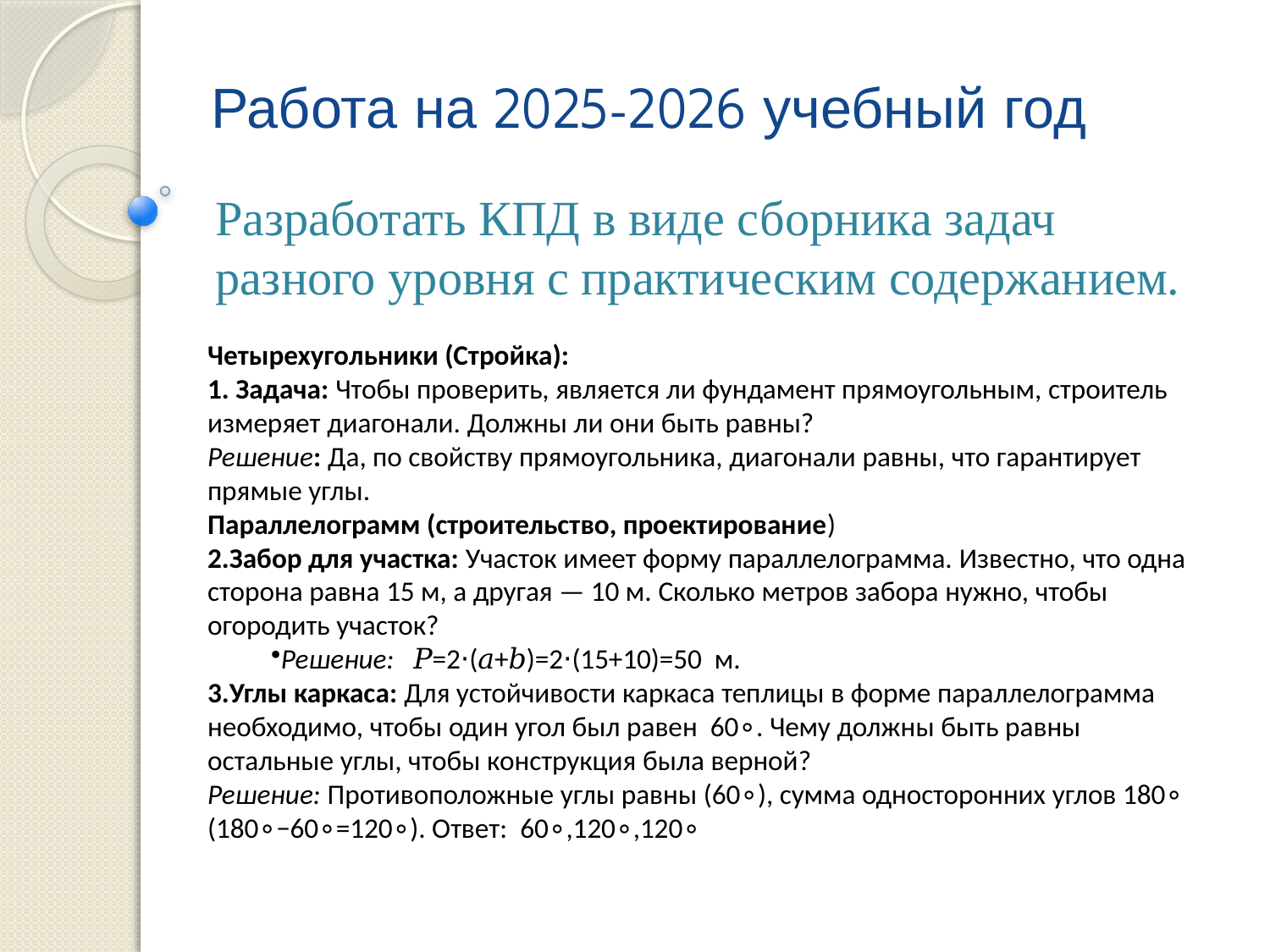

# Работа на 2025-2026 учебный год
Разработать КПД в виде сборника задач разного уровня с практическим содержанием.

Четырехугольники (Стройка):
1. Задача: Чтобы проверить, является ли фундамент прямоугольным, строитель измеряет диагонали. Должны ли они быть равны?
Решение: Да, по свойству прямоугольника, диагонали равны, что гарантирует прямые углы.
Параллелограмм (строительство, проектирование)
2.Забор для участка: Участок имеет форму параллелограмма. Известно, что одна сторона равна 15 м, а другая — 10 м. Сколько метров забора нужно, чтобы огородить участок?
Решение:   𝑃=2⋅(𝑎+𝑏)=2⋅(15+10)=50  м.
3.Углы каркаса: Для устойчивости каркаса теплицы в форме параллелограмма необходимо, чтобы один угол был равен  60∘. Чему должны быть равны остальные углы, чтобы конструкция была верной?
Решение: Противоположные углы равны (60∘), сумма односторонних углов 180∘
(180∘−60∘=120∘). Ответ:  60∘,120∘,120∘